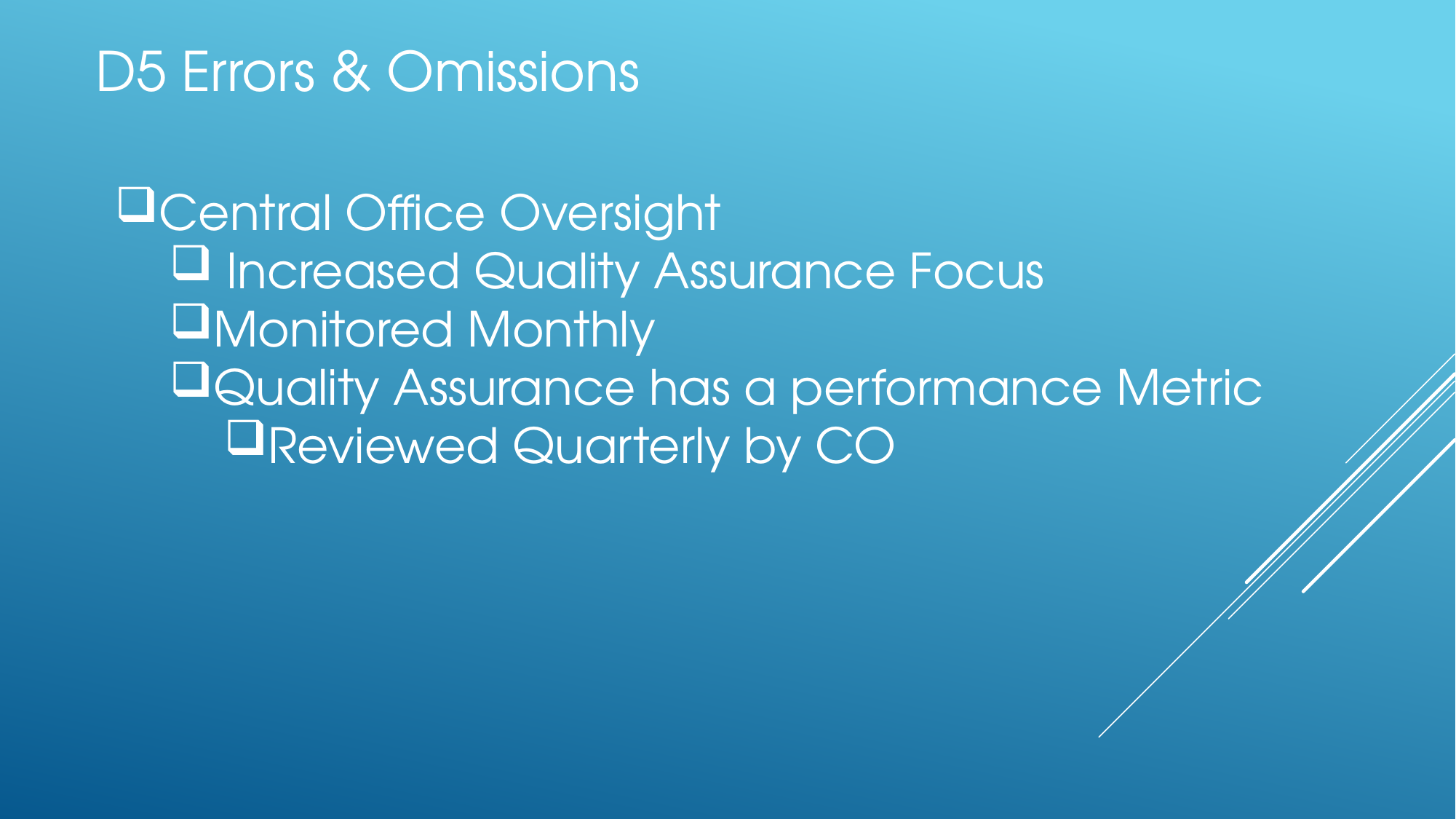

D5 Errors & Omissions
Central Office Oversight
 Increased Quality Assurance Focus
Monitored Monthly
Quality Assurance has a performance Metric
Reviewed Quarterly by CO